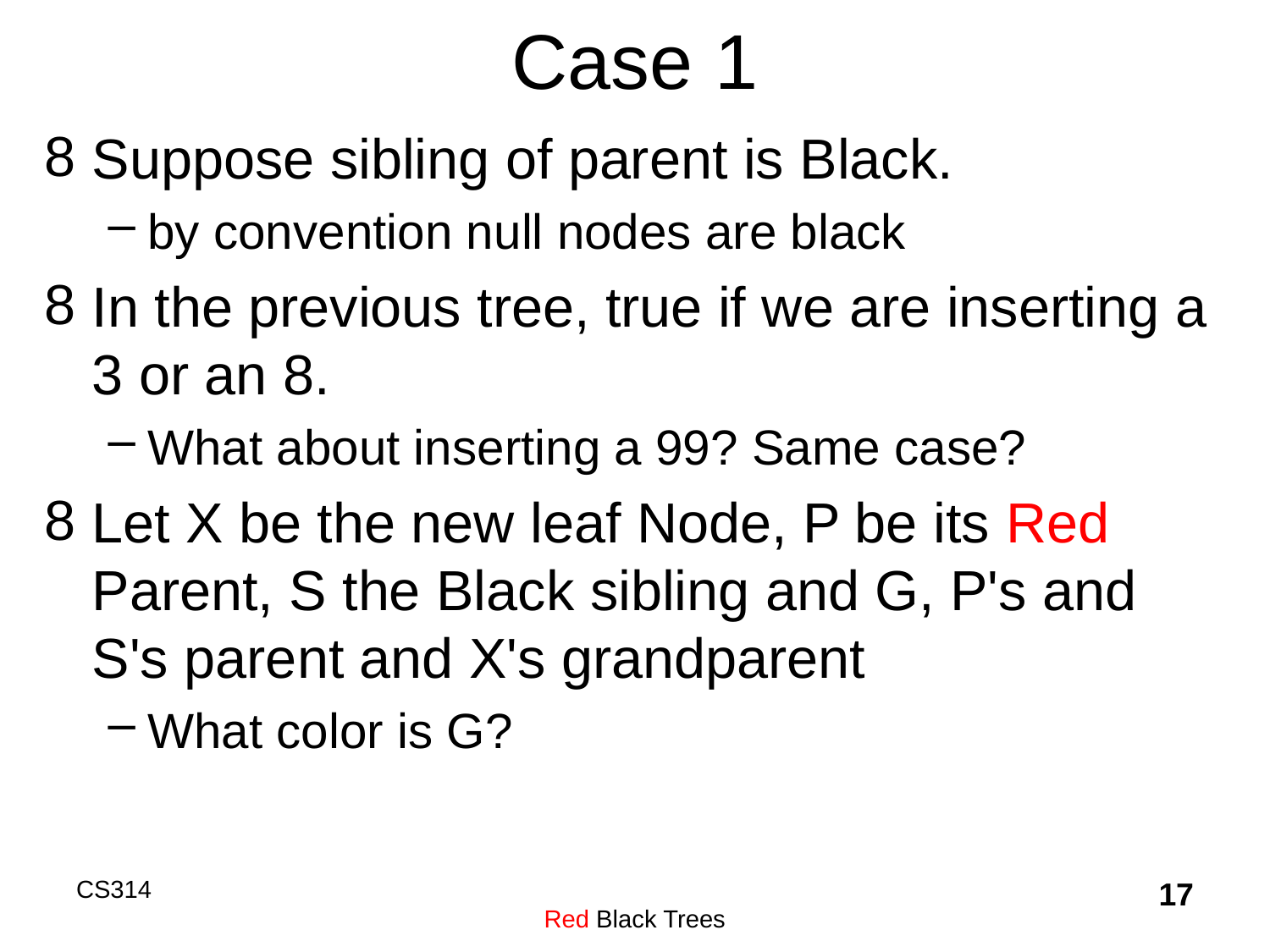

# Case 1
Suppose sibling of parent is Black.
by convention null nodes are black
In the previous tree, true if we are inserting a 3 or an 8.
What about inserting a 99? Same case?
Let X be the new leaf Node, P be its Red Parent, S the Black sibling and G, P's and S's parent and X's grandparent
What color is G?
CS314

Red Black Trees
17